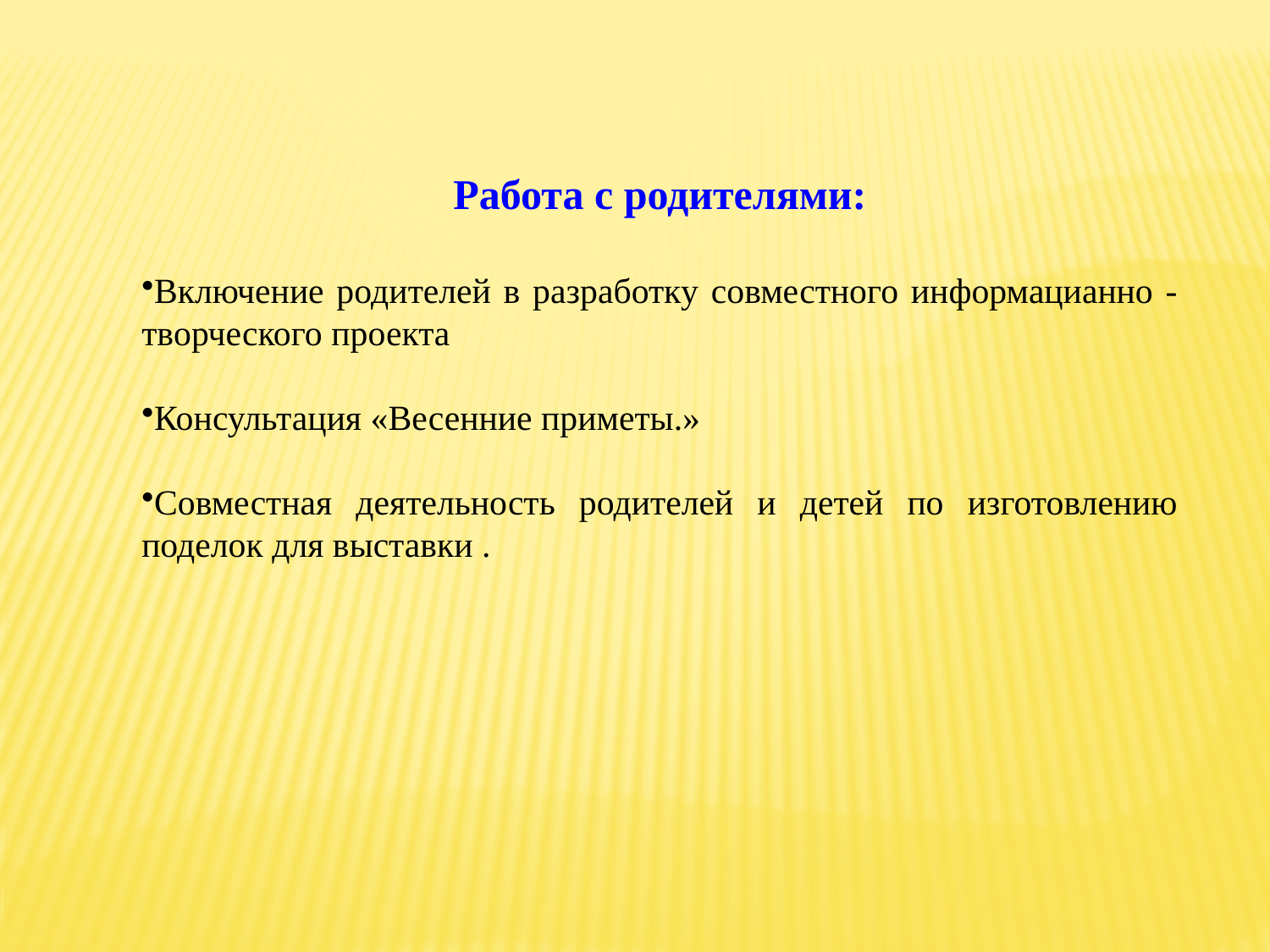

Работа с родителями:

Включение родителей в разработку совместного информацианно -творческого проекта

Консультация «Весенние приметы.»

Совместная деятельность родителей и детей по изготовлению поделок для выставки .